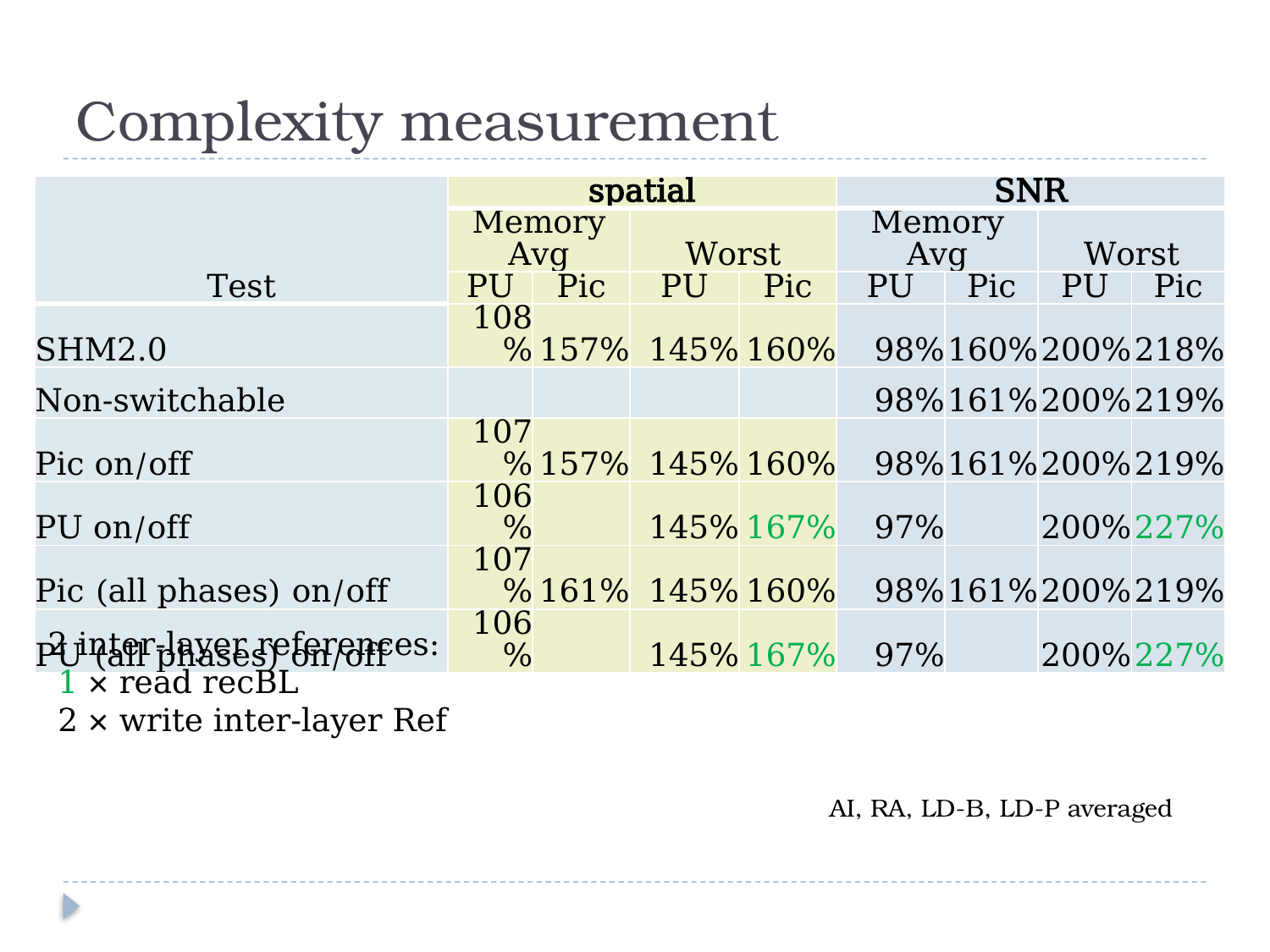

# Complexity measurement
| Test | spatial |  |  |  | SNR |  |  |  |
| --- | --- | --- | --- | --- | --- | --- | --- | --- |
|  | Memory Avg |  | Worst |  | Memory Avg |  | Worst |  |
|  | PU | Pic | PU | Pic | PU | Pic | PU | Pic |
| SHM2.0 | 108% | 157% | 145% | 160% | 98% | 160% | 200% | 218% |
| Non-switchable |  |  |  |  | 98% | 161% | 200% | 219% |
| Pic on/off | 107% | 157% | 145% | 160% | 98% | 161% | 200% | 219% |
| PU on/off | 106% |  | 145% | 167% | 97% |  | 200% | 227% |
| Pic (all phases) on/off | 107% | 161% | 145% | 160% | 98% | 161% | 200% | 219% |
| PU (all phases) on/off | 106% |  | 145% | 167% | 97% |  | 200% | 227% |
2 inter-layer references:
 1 × read recBL
 2 × write inter-layer Ref

AI, RA, LD-B, LD-P averaged